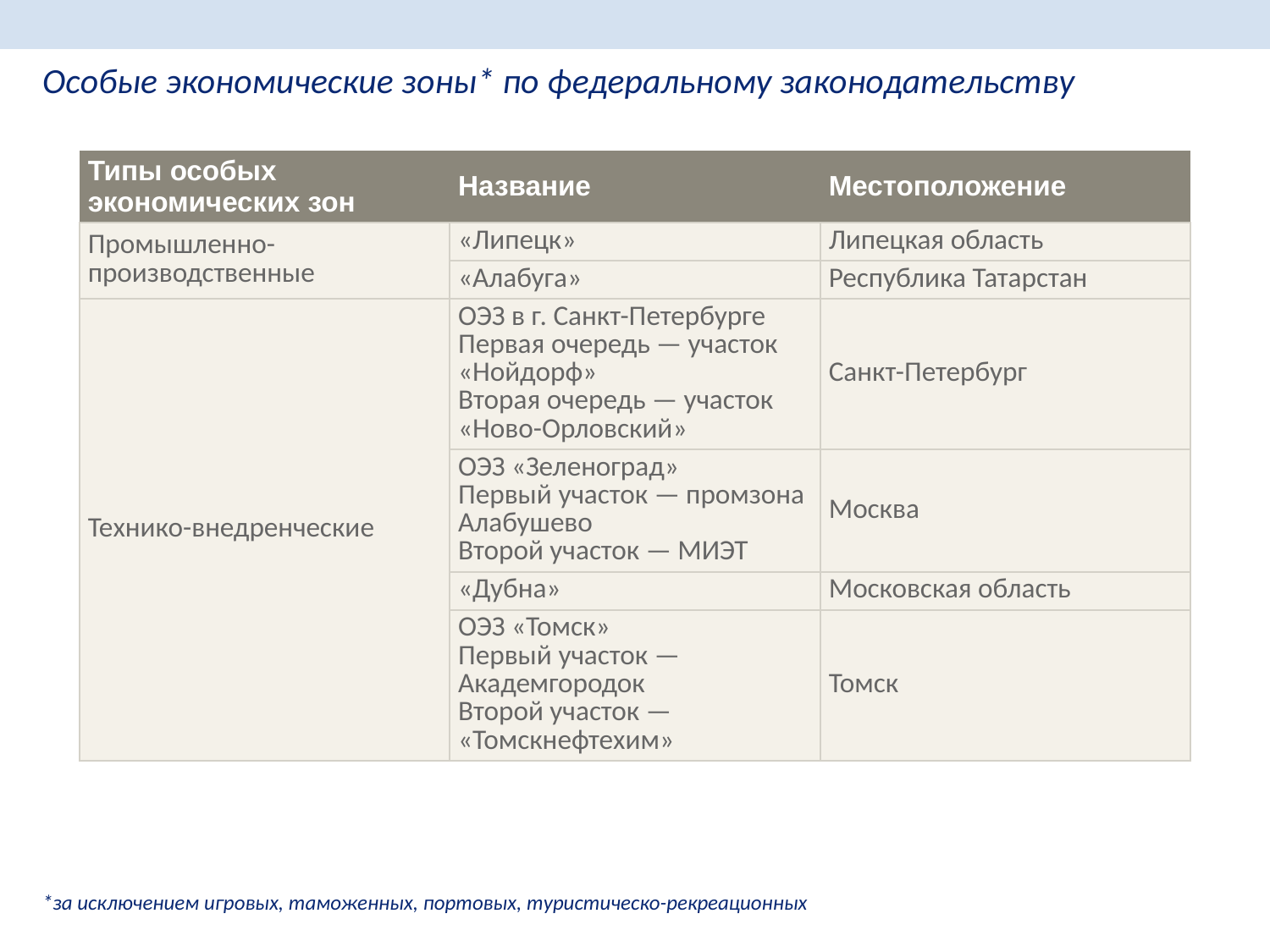

Особые экономические зоны* по федеральному законодательству

| Типы особых экономических зон | Название | Местоположение |
| --- | --- | --- |
| Промышленно-производственные | «Липецк» | Липецкая область |
|  | «Алабуга» | Республика Татарстан |
| Технико-внедренческие | ОЭЗ в г. Санкт-Петербурге  Первая очередь — участок «Нойдорф» Вторая очередь — участок «Ново-Орловский» | Санкт-Петербург |
|  | ОЭЗ «Зеленоград»  Первый участок — промзона Алабушево Второй участок — МИЭТ | Москва |
|  | «Дубна» | Московская область |
|  | ОЭЗ «Томск» Первый участок — Академгородок Второй участок — «Томскнефтехим» | Томск |
*за исключением игровых, таможенных, портовых, туристическо-рекреационных